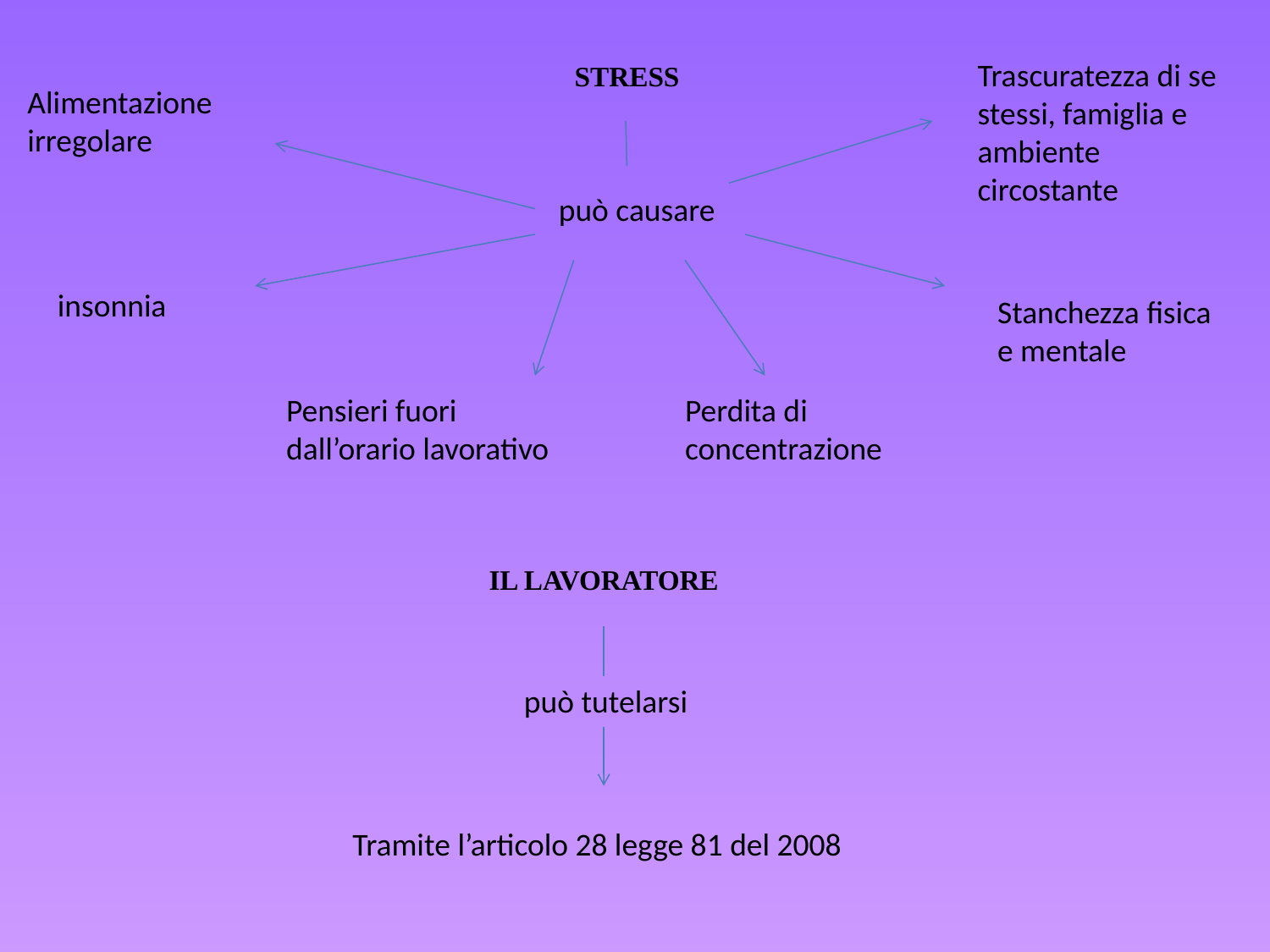

Trascuratezza di se stessi, famiglia e ambiente circostante
STRESS
Alimentazione irregolare
può causare
insonnia
Stanchezza fisica e mentale
Perdita di concentrazione
Pensieri fuori dall’orario lavorativo
IL LAVORATORE
può tutelarsi
Tramite l’articolo 28 legge 81 del 2008